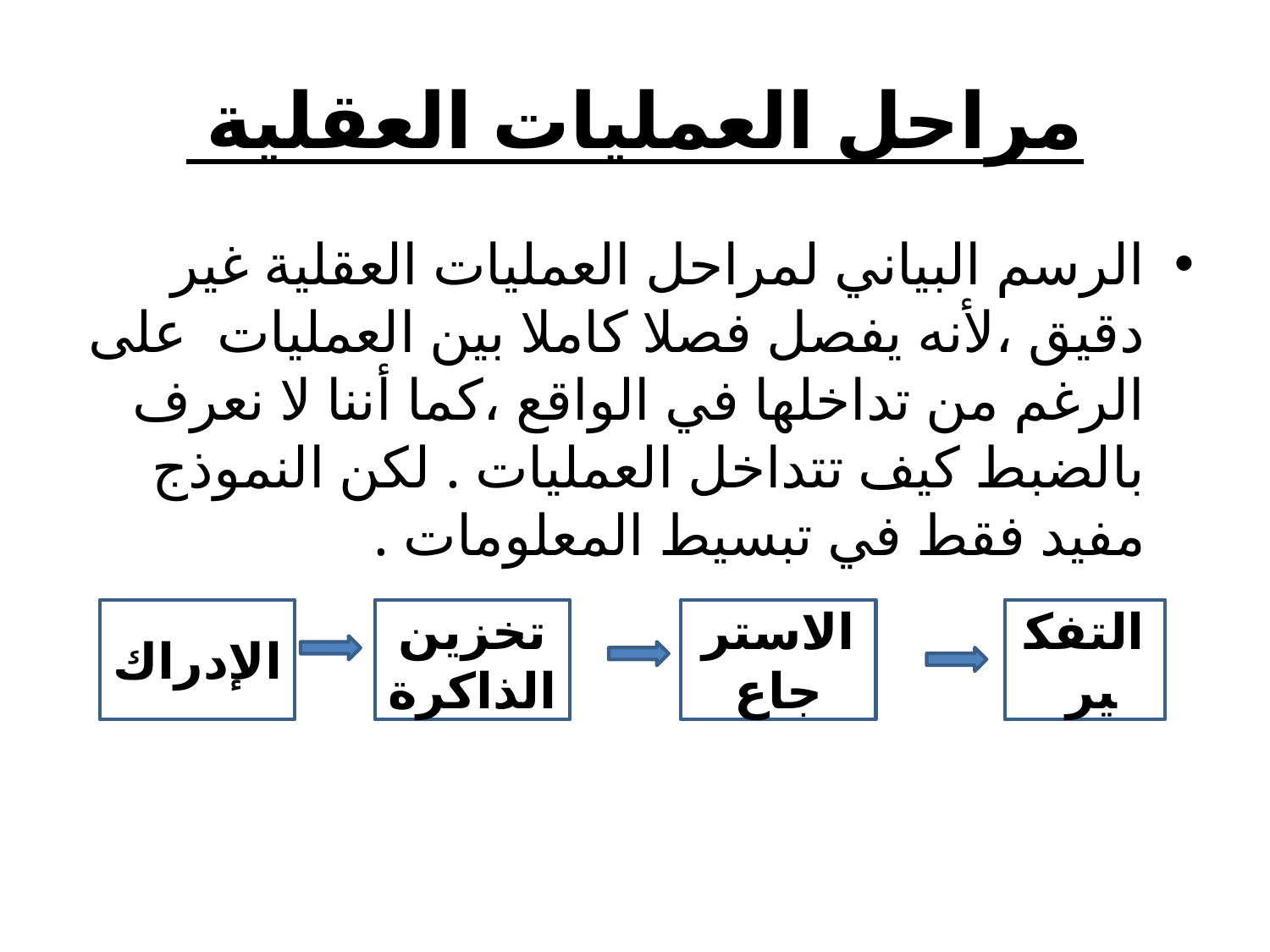

# مراحل العمليات العقلية
الرسم البياني لمراحل العمليات العقلية غير دقيق ،لأنه يفصل فصلا كاملا بين العمليات  على الرغم من تداخلها في الواقع ،كما أننا لا نعرف بالضبط كيف تتداخل العمليات . لكن النموذج مفيد فقط في تبسيط المعلومات .

الإدراك
تخزين الذاكرة
الاسترجاع
التفكير